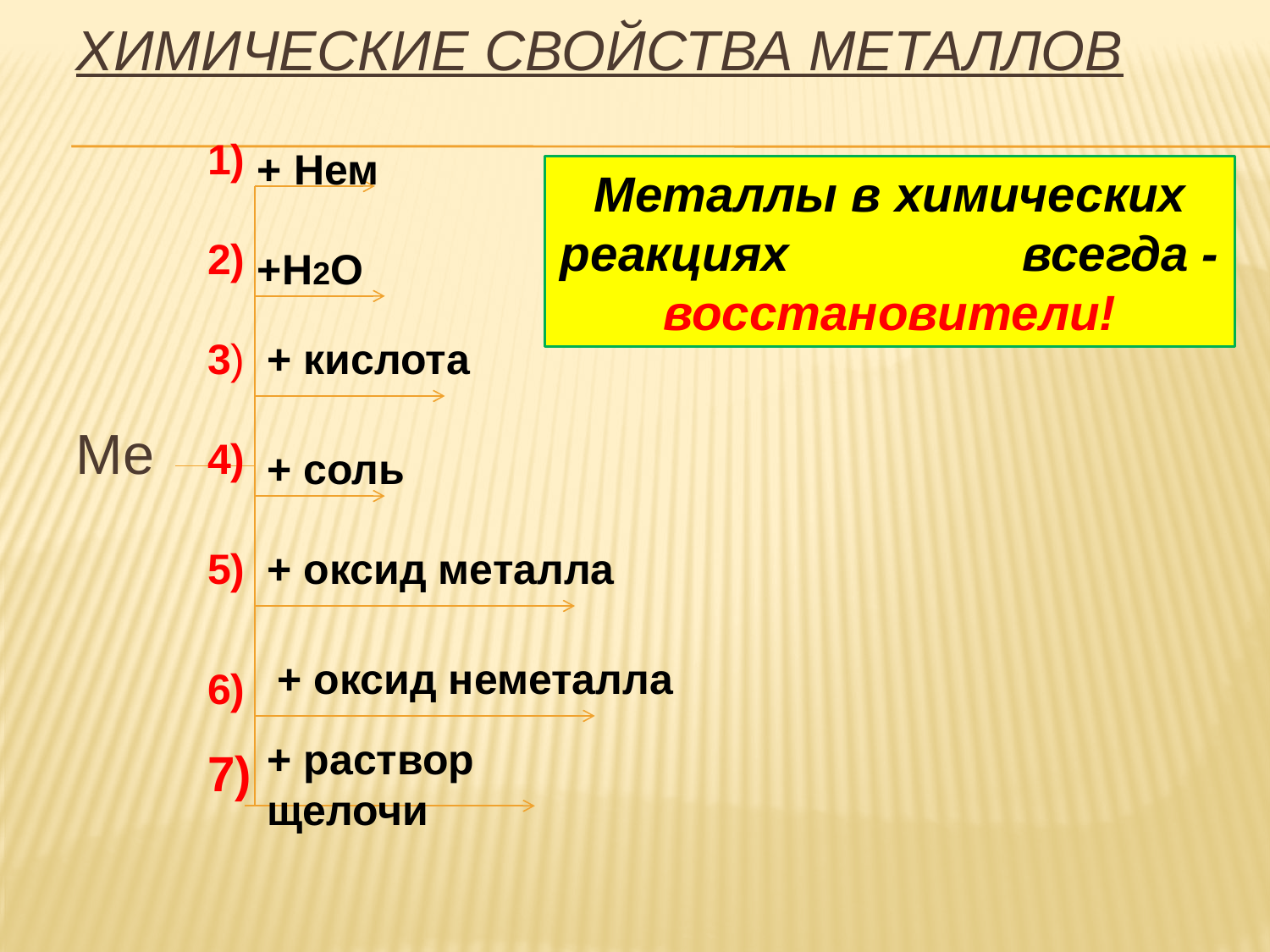

# Химические свойства металлов

Ме
1)
+ Нем
Металлы в химических реакциях                 всегда - восстановители!
2)
+H2O
3)
+ кислота
4)
+ соль
5)
+ оксид металла
+ оксид неметалла
6)
+ раствор щелочи
7)